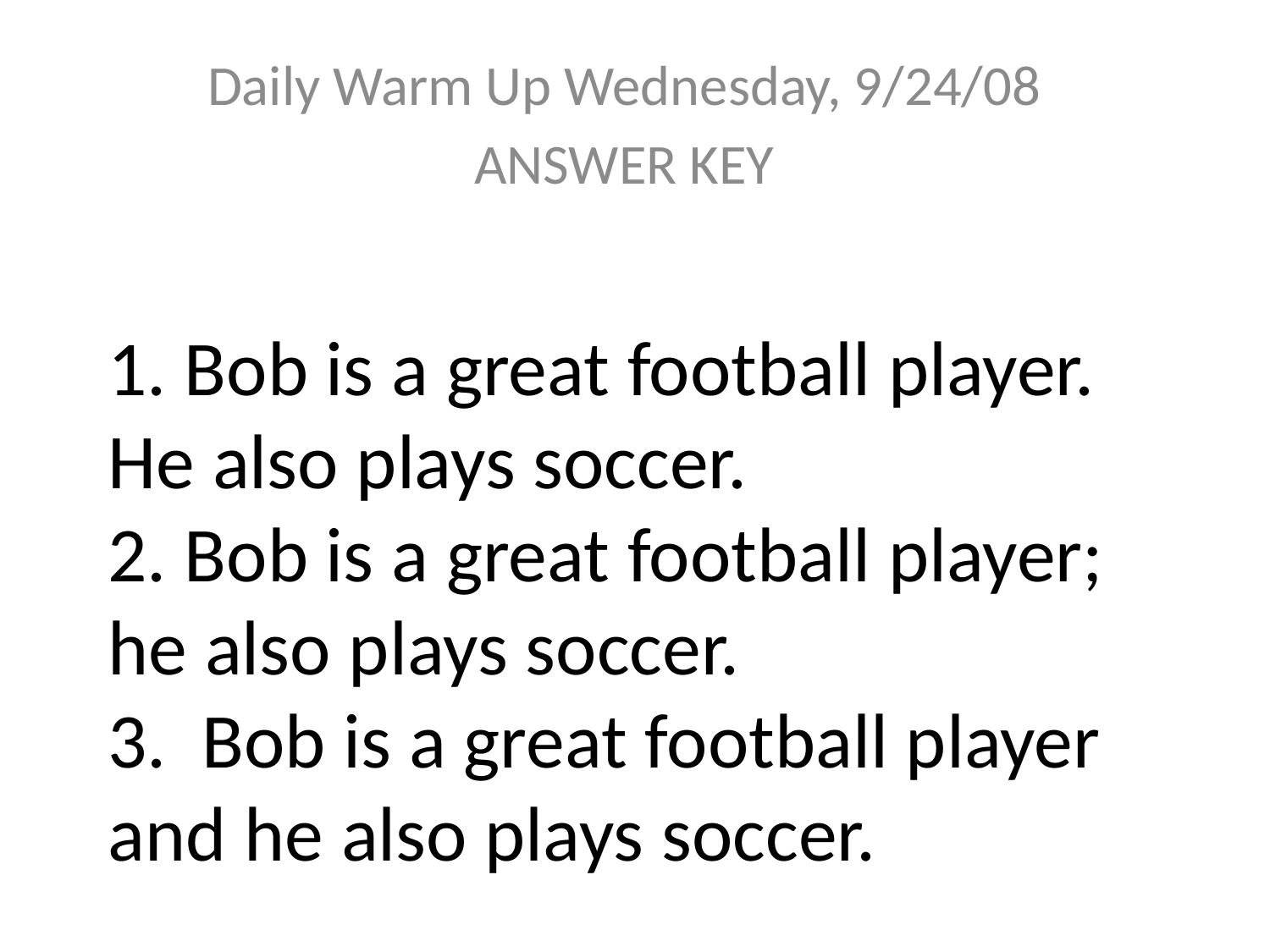

Daily Warm Up Wednesday, 9/24/08
ANSWER KEY

# 1. Bob is a great football player. He also plays soccer. 2. Bob is a great football player; he also plays soccer. 3.  Bob is a great football player and he also plays soccer.